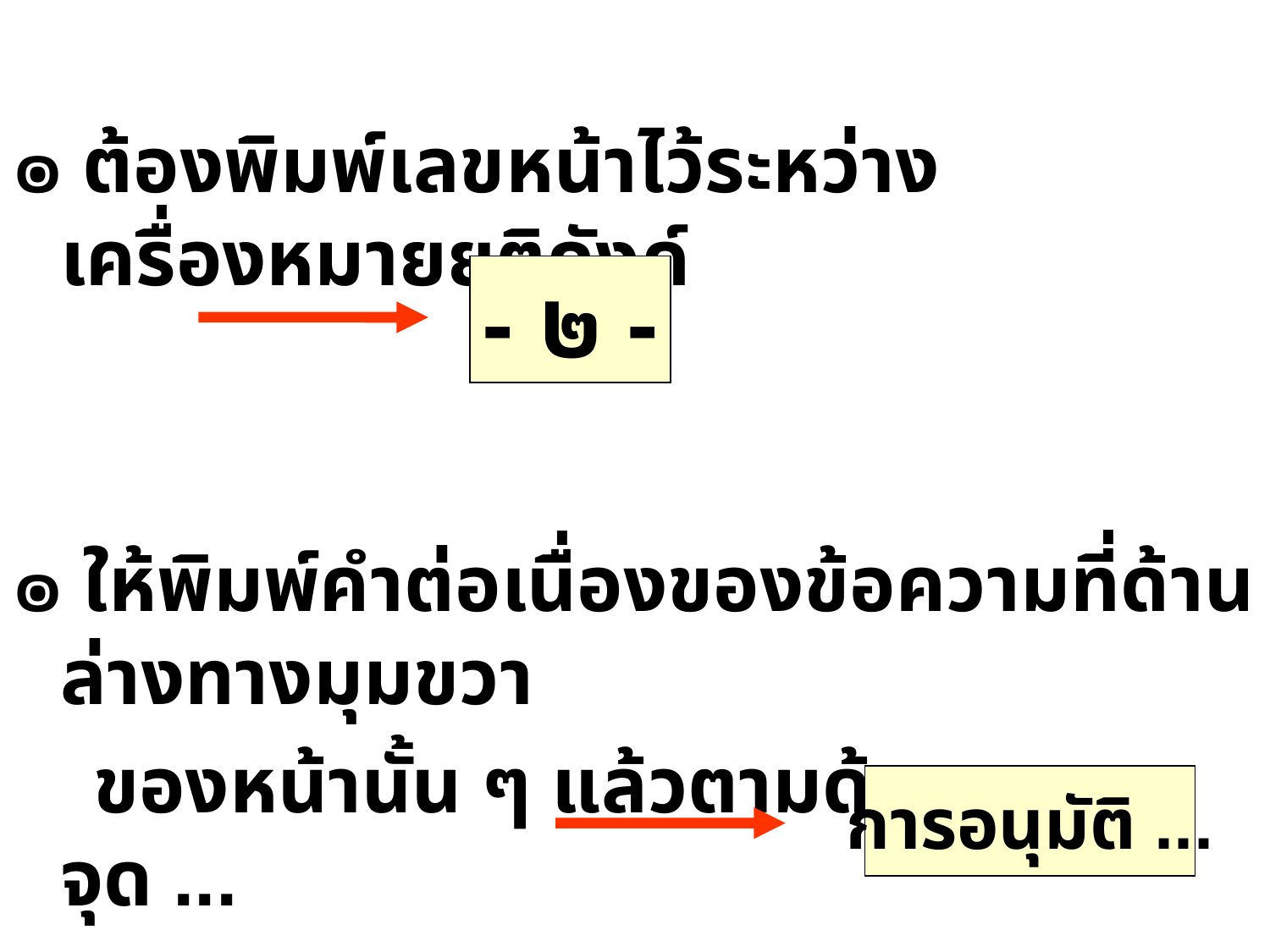

๏ ต้องพิมพ์เลขหน้าไว้ระหว่างเครื่องหมายยติภังค์

๏ ให้พิมพ์คำต่อเนื่องของข้อความที่ด้านล่างทางมุมขวา
    ของหน้านั้น ๆ แล้วตามด้วยจุดสามจุด ...
- ๒ -

การอนุมัติ ...